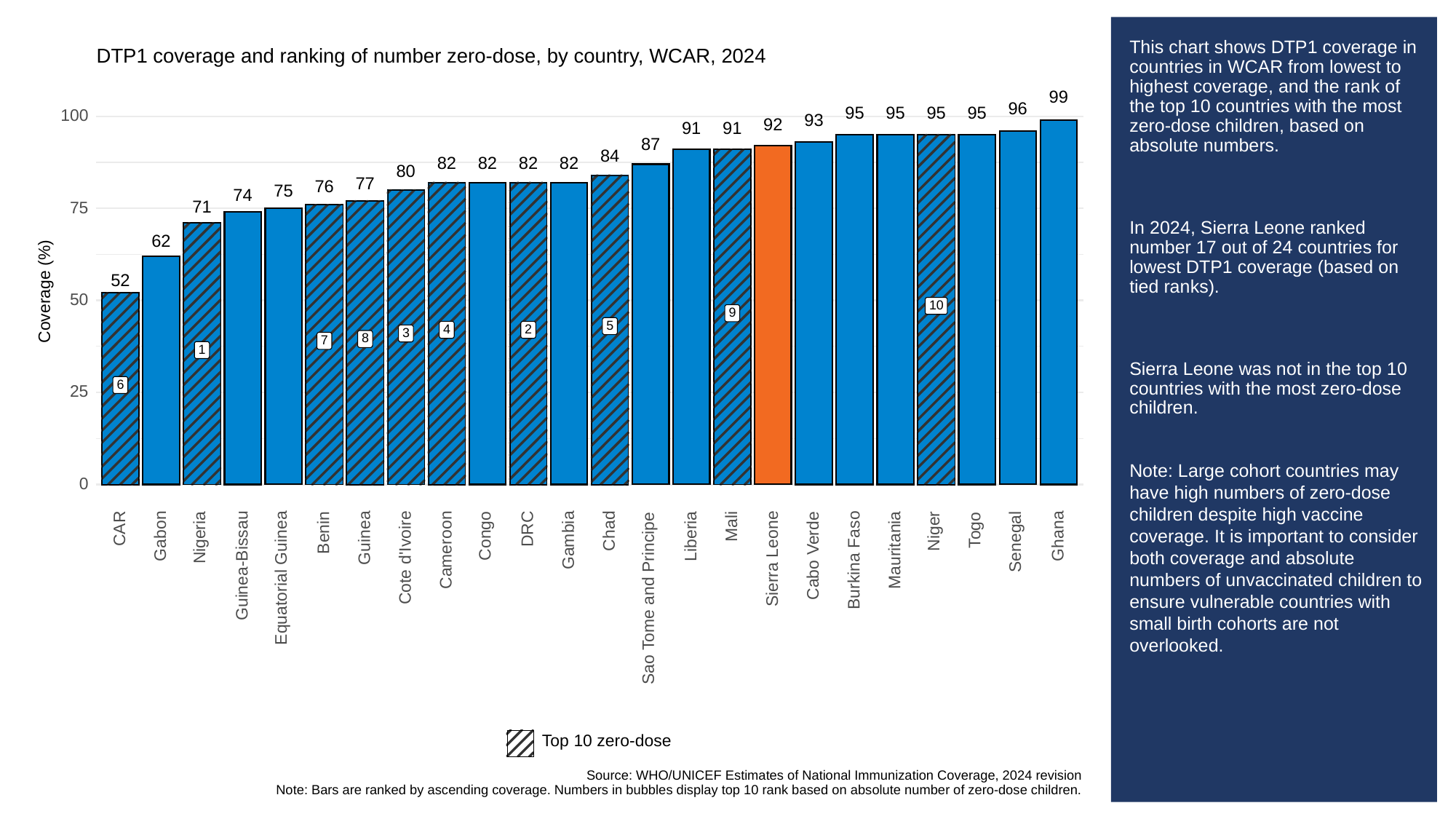

# This chart shows DTP1 coverage in countries in WCAR from lowest to highest coverage, and the rank of the top 10 countries with the most zero-dose children, based on absolute numbers.

In 2024, Sierra Leone ranked number 17 out of 24 countries for lowest DTP1 coverage (based on tied ranks).

Sierra Leone was not in the top 10 countries with the most zero-dose children.

Note: Large cohort countries may have high numbers of zero-dose children despite high vaccine coverage. It is important to consider both coverage and absolute numbers of unvaccinated children to ensure vulnerable countries with small birth cohorts are not overlooked.

DTP1 coverage and ranking of number zero-dose, by country, WCAR, 2024
99
96
95
95
95
95
100
93

92

91
91

87

84

82
82
82
82

80

77

76

75

74

71

75

62

52

Coverage (%)

50

10

9

5

2
4

3

8

7

1

6

25

0

Mali
Togo
CAR
DRC
Niger
Chad
Benin
Congo
Nigeria
Gabon
Ghana
Liberia
Guinea
Senegal
Gambia
Cameroon
Mauritania
Cabo Verde
Cote d'Ivoire
Sierra Leone
Burkina Faso
Guinea-Bissau
Equatorial Guinea
Sao Tome and Principe

Top 10 zero-dose

Source: WHO/UNICEF Estimates of National Immunization Coverage, 2024 revision
Note: Bars are ranked by ascending coverage. Numbers in bubbles display top 10 rank based on absolute number of zero-dose children.